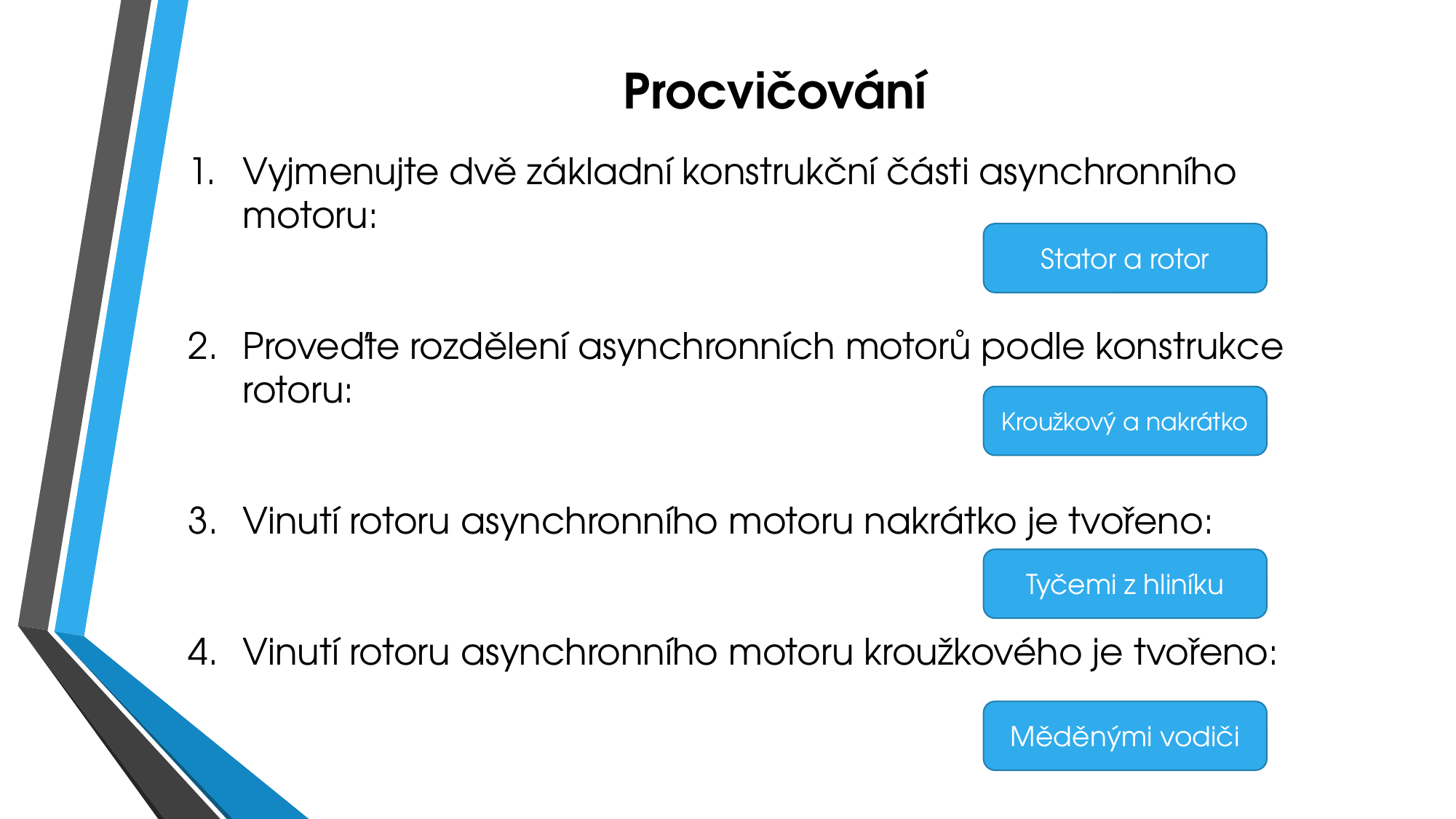

# Procvičování
Vyjmenujte dvě základní konstrukční části asynchronního 	motoru:

Proveďte rozdělení asynchronních motorů podle konstrukce 	rotoru:

Vinutí rotoru asynchronního motoru nakrátko je tvořeno:

Vinutí rotoru asynchronního motoru kroužkového je tvořeno:

Stator a rotor
Kroužkový a nakrátko
Tyčemi z hliníku
Měděnými vodiči